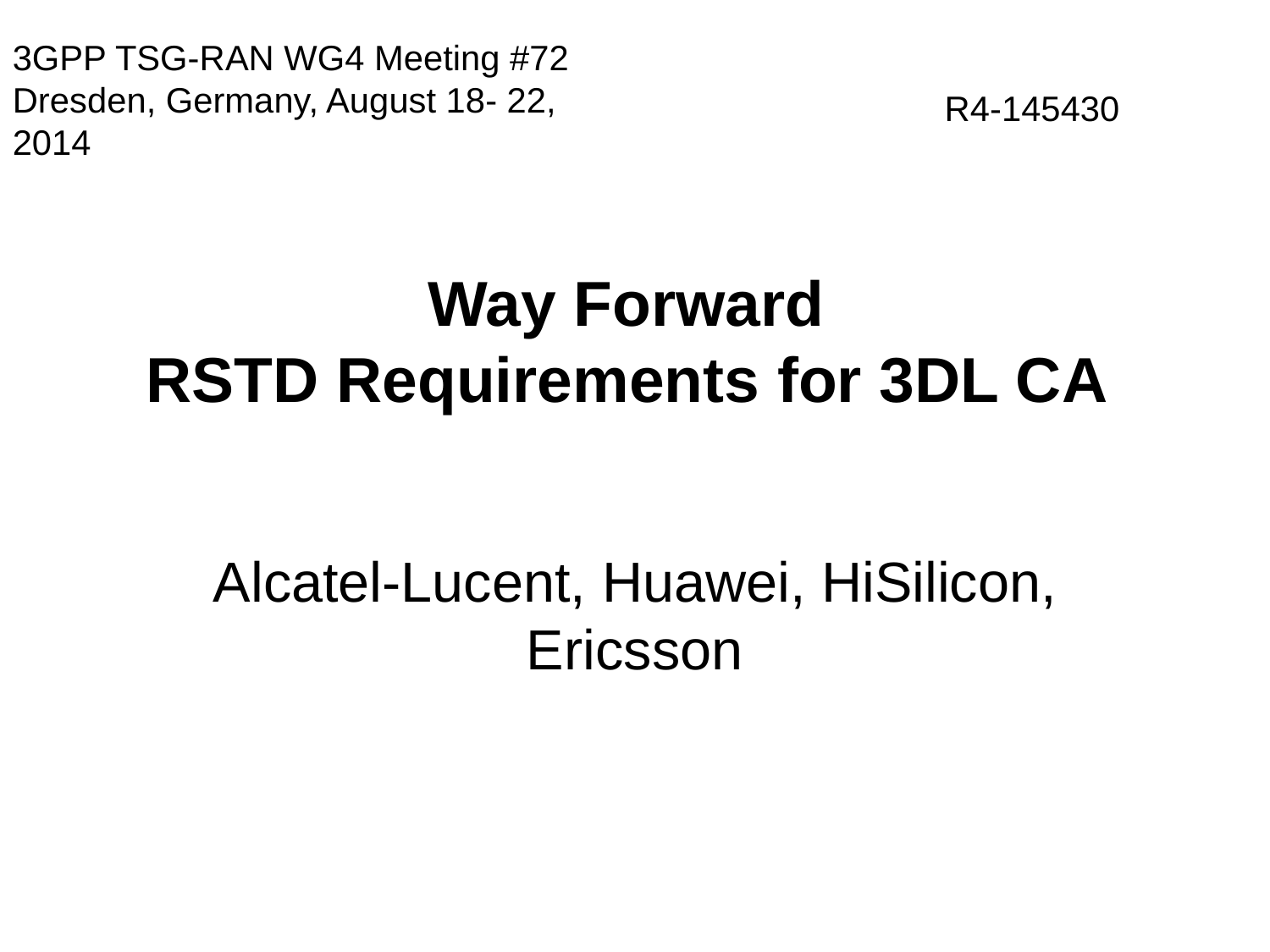

3GPP TSG-RAN WG4 Meeting #72
Dresden, Germany, August 18- 22, 2014
R4-145430
# Way Forward RSTD Requirements for 3DL CA
Alcatel-Lucent, Huawei, HiSilicon, Ericsson